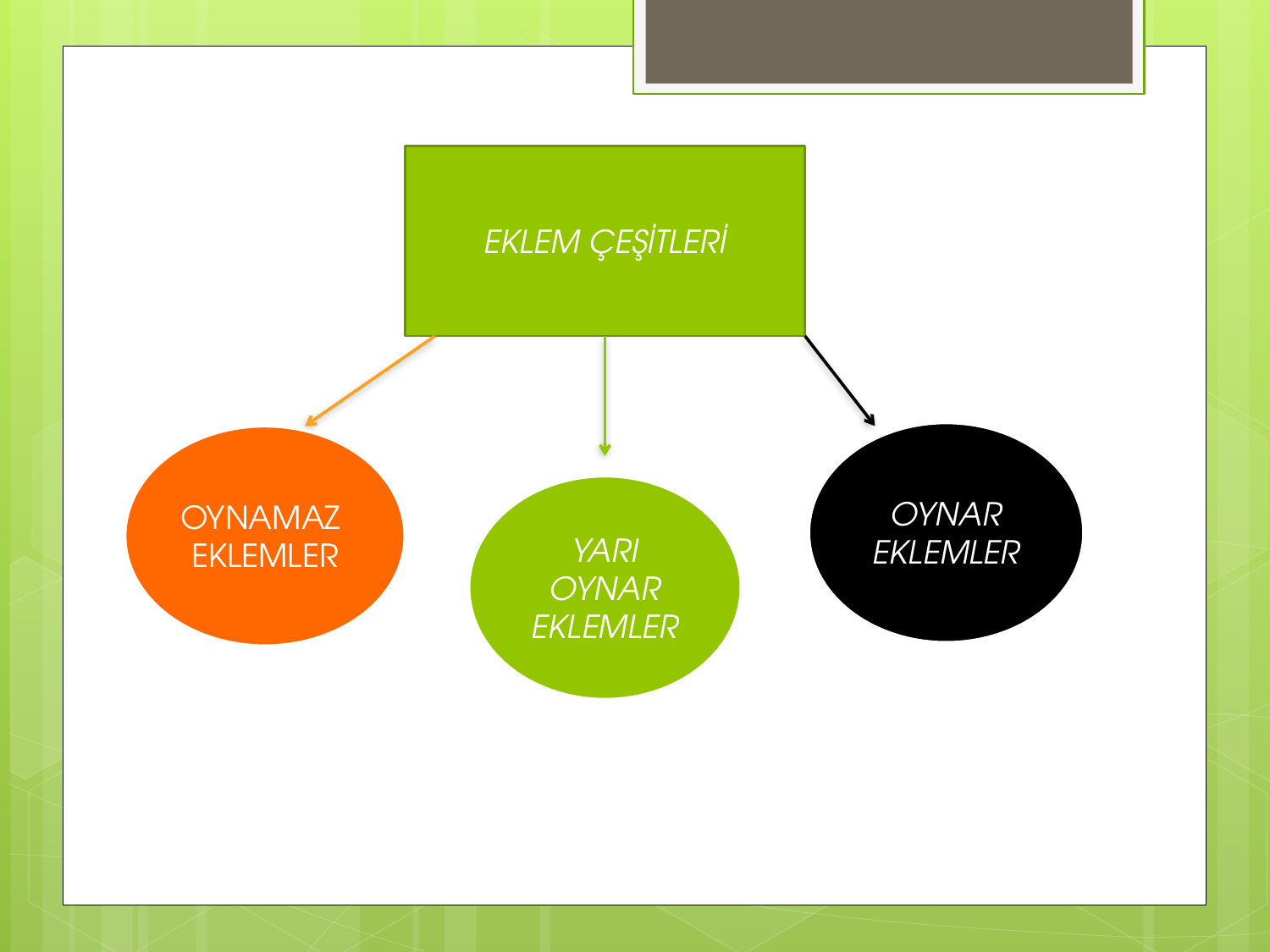

EKLEM ÇEŞİTLERİ
OYNAR EKLEMLER
OYNAMAZ
EKLEMLER
YARI OYNAR EKLEMLER